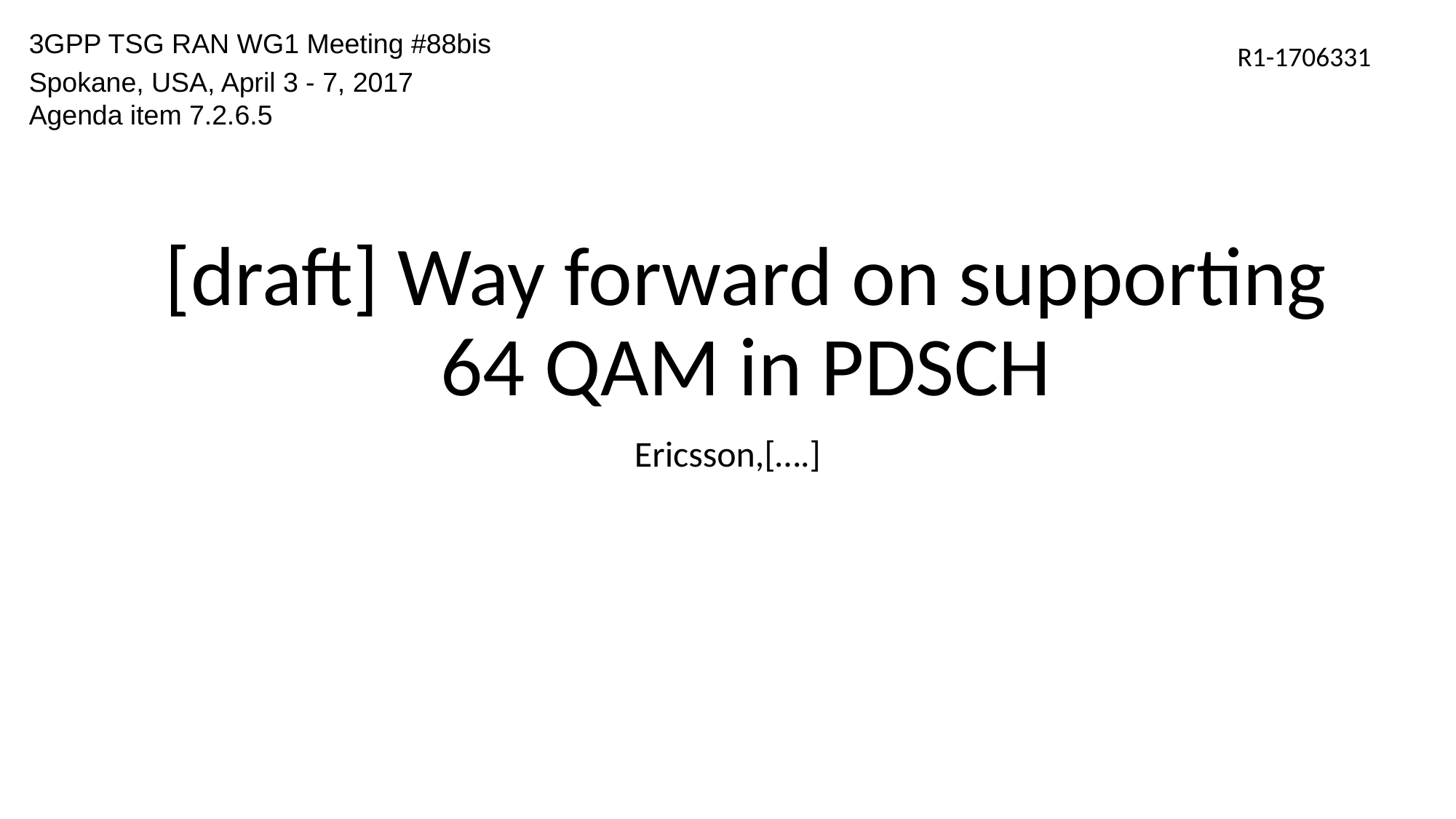

3GPP TSG RAN WG1 Meeting #88bis
Spokane, USA, April 3 - 7, 2017
Agenda item 7.2.6.5
R1-1706331
# [draft] Way forward on supporting 64 QAM in PDSCH
Ericsson,[….]